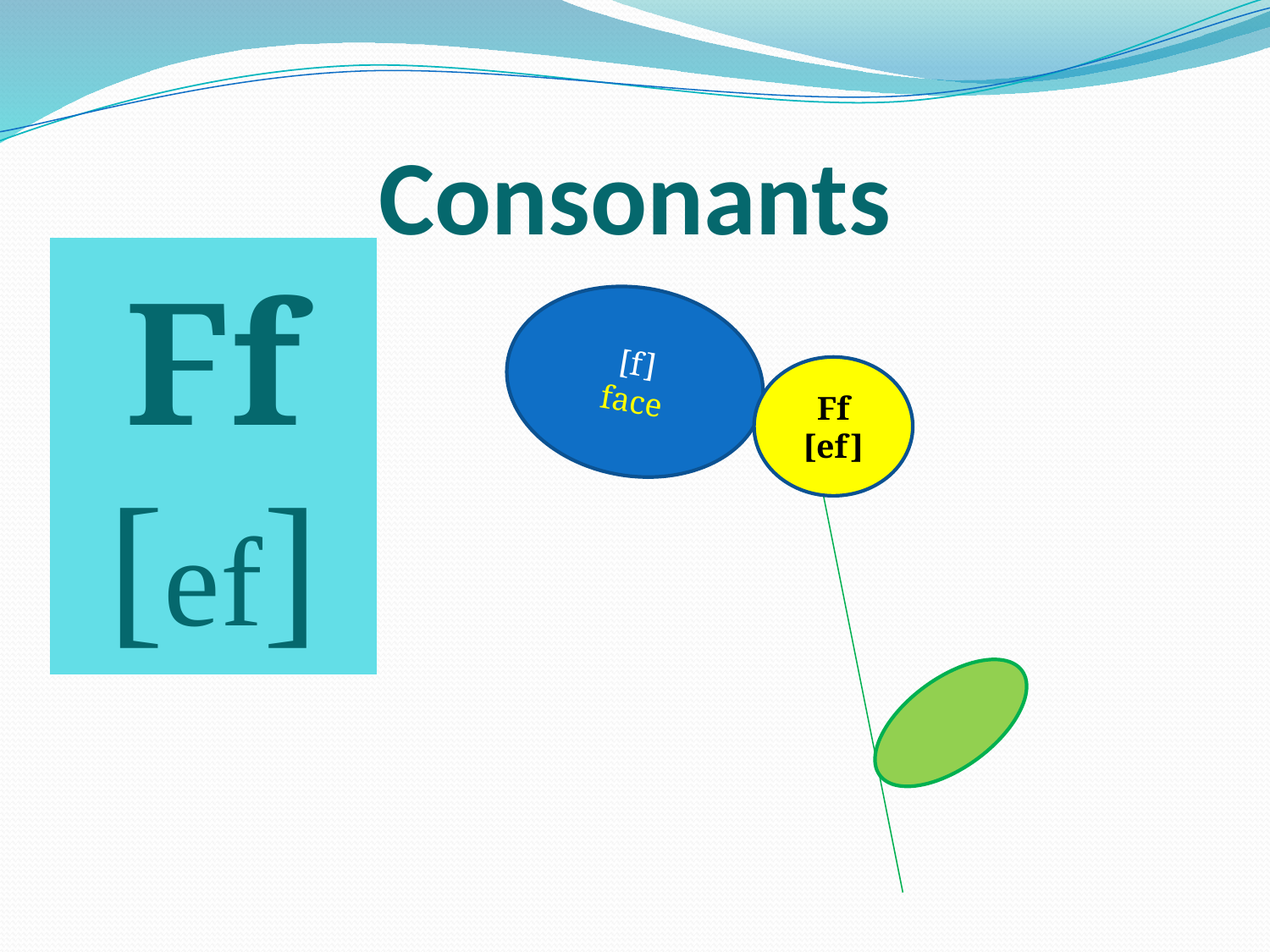

# Consonants
| Ff [ef] |
| --- |
[f]
face
Ff
[ef]